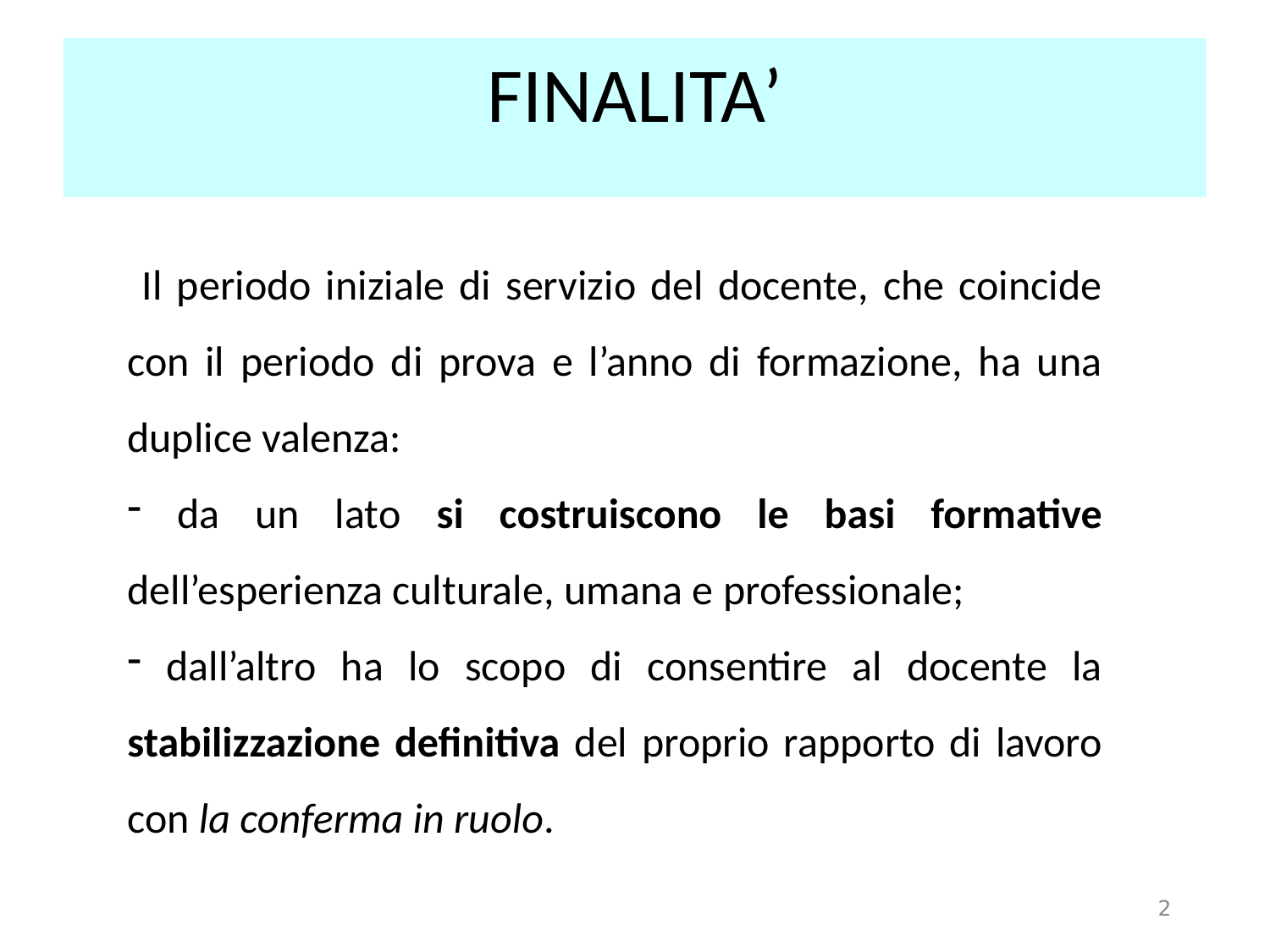

FINALITA’
 Il periodo iniziale di servizio del docente, che coincide con il periodo di prova e l’anno di formazione, ha una duplice valenza:
 da un lato si costruiscono le basi formative dell’esperienza culturale, umana e professionale;
 dall’altro ha lo scopo di consentire al docente la stabilizzazione definitiva del proprio rapporto di lavoro con la conferma in ruolo.
2